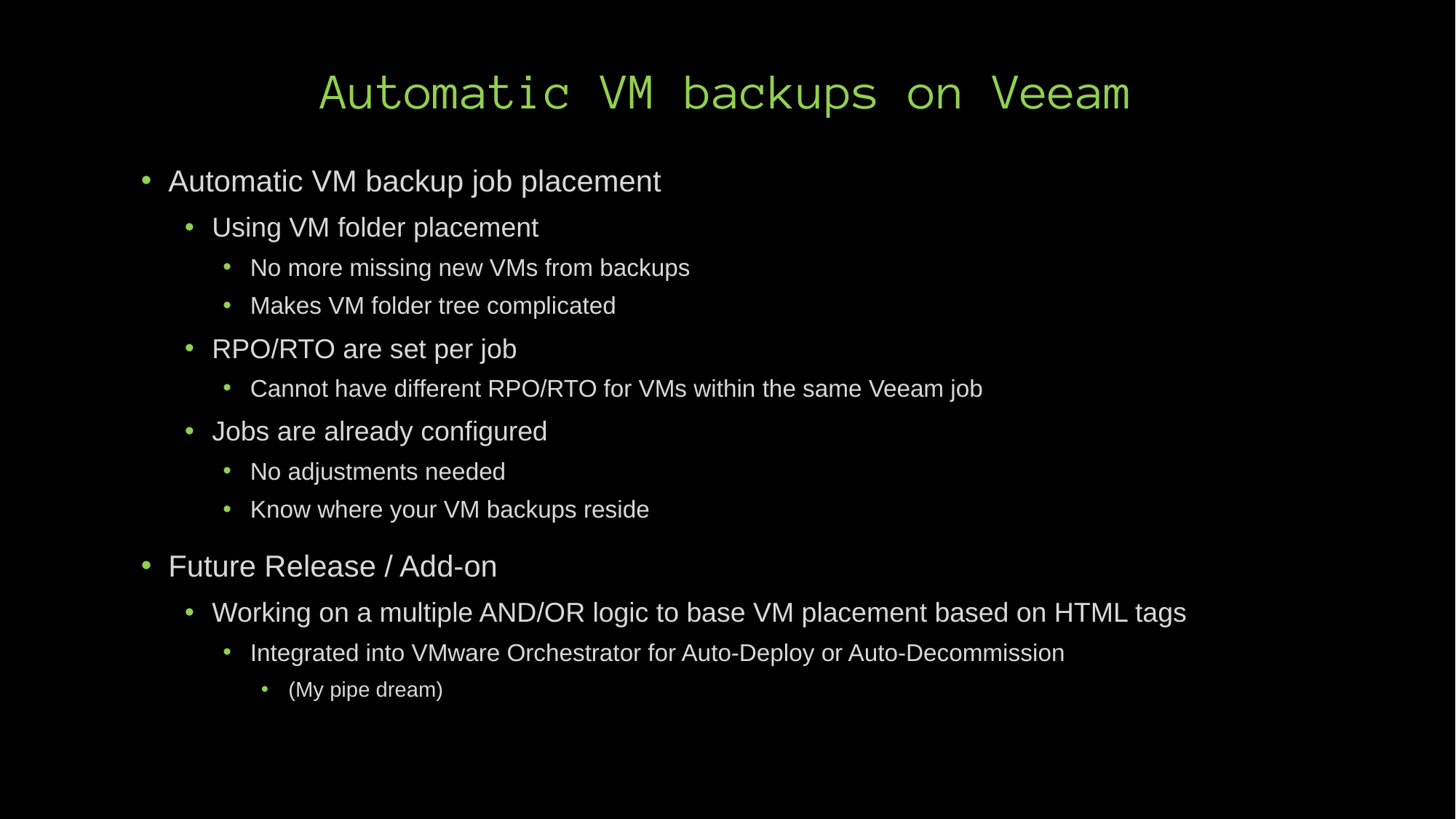

# Automatic VM backups on Veeam
Automatic VM backup job placement
Using VM folder placement
No more missing new VMs from backups
Makes VM folder tree complicated
RPO/RTO are set per job
Cannot have different RPO/RTO for VMs within the same Veeam job
Jobs are already configured
No adjustments needed
Know where your VM backups reside
Future Release / Add-on
Working on a multiple AND/OR logic to base VM placement based on HTML tags
Integrated into VMware Orchestrator for Auto-Deploy or Auto-Decommission
(My pipe dream)